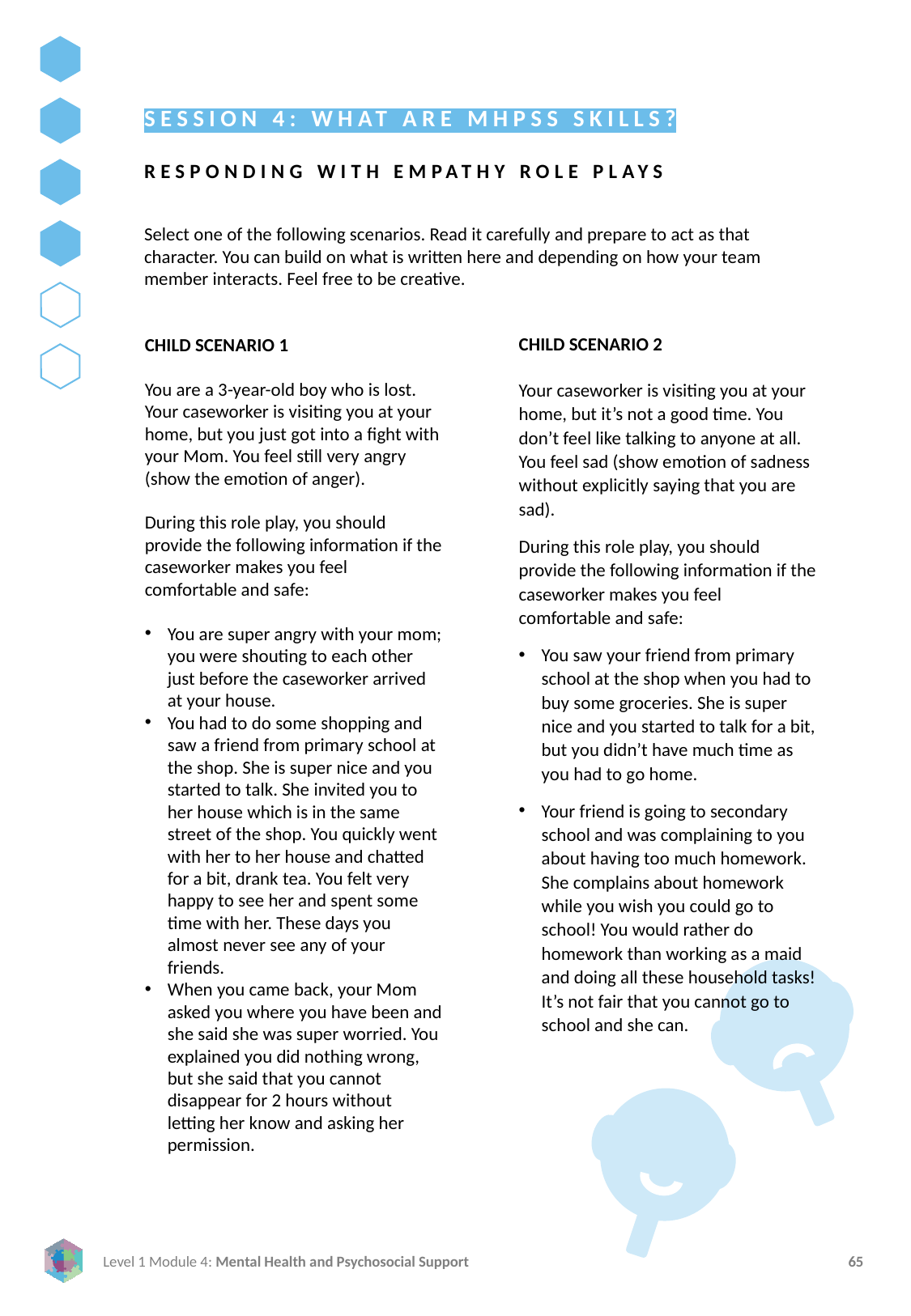

SESSION 4: WHAT ARE MHPSS SKILLS?

RESPONDING WITH EMPATHY ROLE PLAYS

Select one of the following scenarios. Read it carefully and prepare to act as that character. You can build on what is written here and depending on how your team member interacts. Feel free to be creative.

CHILD SCENARIO 2

Your caseworker is visiting you at your home, but it’s not a good time. You don’t feel like talking to anyone at all. You feel sad (show emotion of sadness without explicitly saying that you are sad).
During this role play, you should provide the following information if the caseworker makes you feel comfortable and safe:
You saw your friend from primary school at the shop when you had to buy some groceries. She is super nice and you started to talk for a bit, but you didn’t have much time as you had to go home.
Your friend is going to secondary school and was complaining to you about having too much homework. She complains about homework while you wish you could go to school! You would rather do homework than working as a maid and doing all these household tasks! It’s not fair that you cannot go to school and she can.
CHILD SCENARIO 1

You are a 3-year-old boy who is lost. Your caseworker is visiting you at your home, but you just got into a fight with your Mom. You feel still very angry (show the emotion of anger).

During this role play, you should provide the following information if the caseworker makes you feel comfortable and safe:

You are super angry with your mom; you were shouting to each other just before the caseworker arrived at your house.
You had to do some shopping and saw a friend from primary school at the shop. She is super nice and you started to talk. She invited you to her house which is in the same street of the shop. You quickly went with her to her house and chatted for a bit, drank tea. You felt very happy to see her and spent some time with her. These days you almost never see any of your friends.
When you came back, your Mom asked you where you have been and she said she was super worried. You explained you did nothing wrong, but she said that you cannot disappear for 2 hours without letting her know and asking her permission.